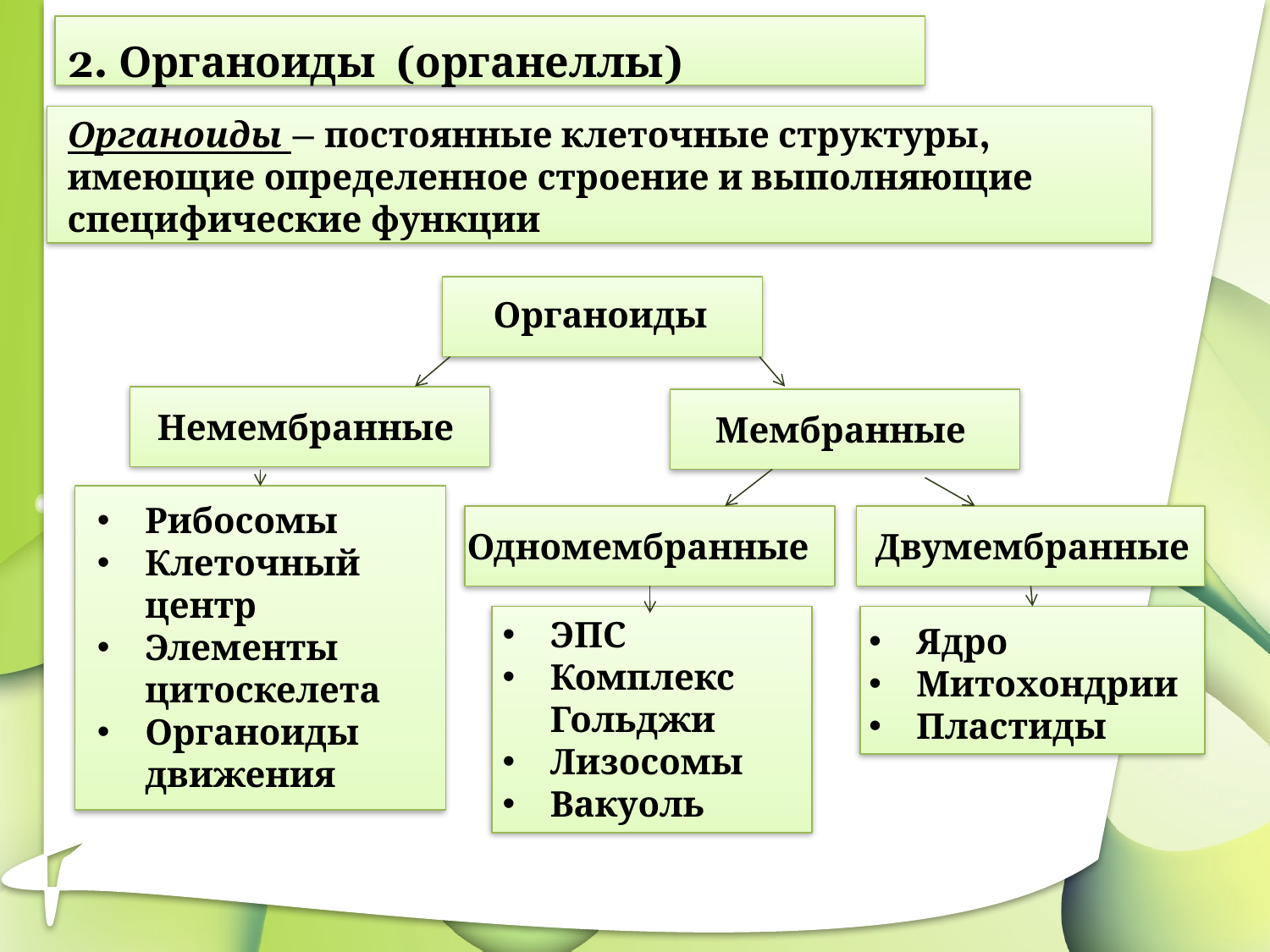

2. Органоиды  (органеллы)

Органоиды – постоянные клеточные структуры, имеющие определенное строение и выполняющие специфические функции

Органоиды

Немембранные
Мембранные

Рибосомы
Клеточный центр
Элементы цитоскелета
Органоиды движения

Одномембранные
Двумембранные

ЭПС
Комплекс Гольджи
Лизосомы
Вакуоль

Ядро
Митохондрии
Пластиды